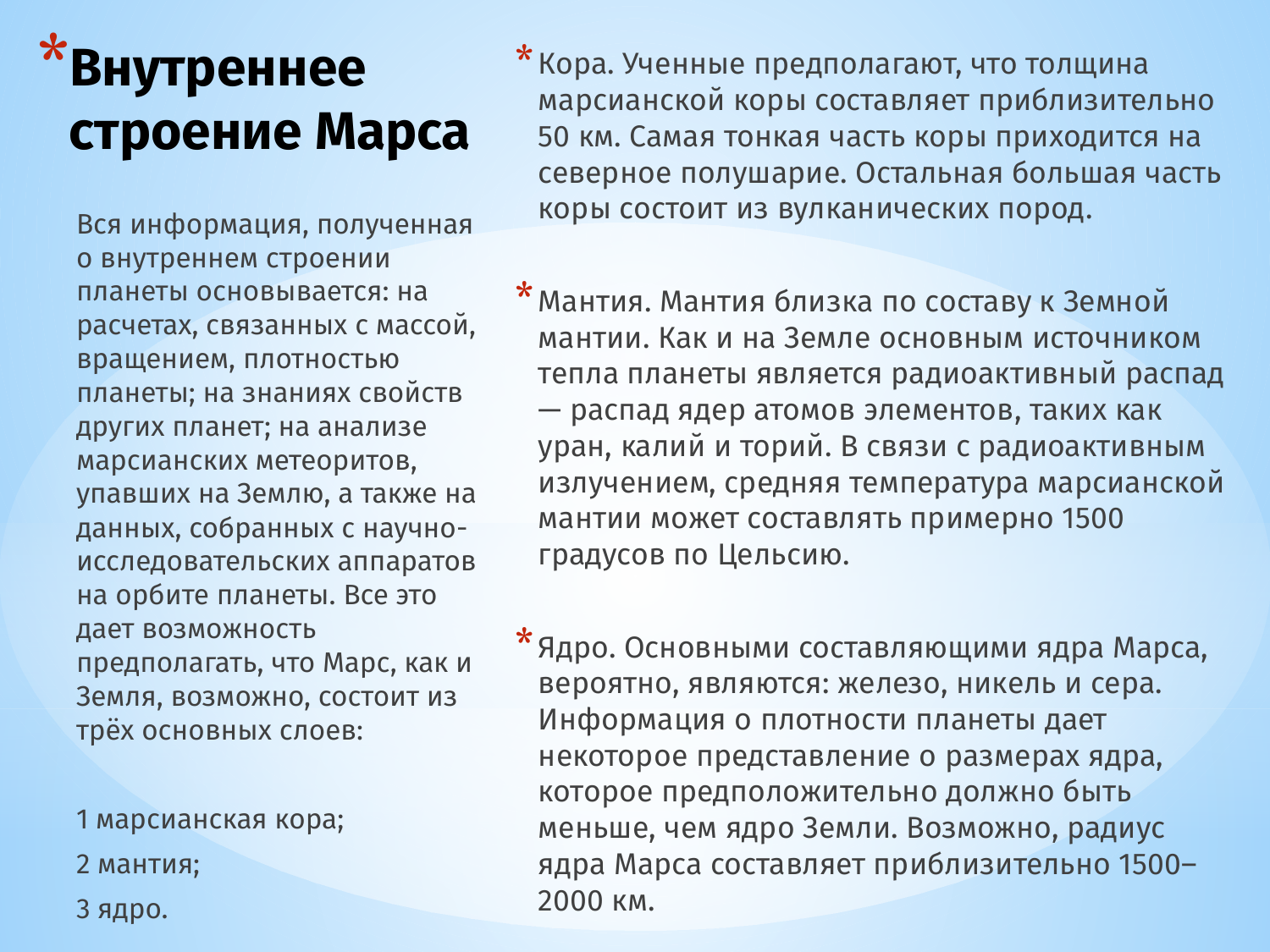

# Внутреннее строение Марса
Кора. Ученные предполагают, что толщина марсианской коры составляет приблизительно 50 км. Самая тонкая часть коры приходится на северное полушарие. Остальная большая часть коры состоит из вулканических пород.

Мантия. Мантия близка по составу к Земной мантии. Как и на Земле основным источником тепла планеты является радиоактивный распад — распад ядер атомов элементов, таких как уран, калий и торий. В связи с радиоактивным излучением, средняя температура марсианской мантии может составлять примерно 1500 градусов по Цельсию.

Ядро. Основными составляющими ядра Марса, вероятно, являются: железо, никель и сера. Информация о плотности планеты дает некоторое представление о размерах ядра, которое предположительно должно быть меньше, чем ядро Земли. Возможно, радиус ядра Марса составляет приблизительно 1500–2000 км.

Вся информация, полученная о внутреннем строении планеты основывается: на расчетах, связанных с массой, вращением, плотностью планеты; на знаниях свойств других планет; на анализе марсианских метеоритов, упавших на Землю, а также на данных, собранных с научно-исследовательских аппаратов на орбите планеты. Все это дает возможность предполагать, что Марс, как и Земля, возможно, состоит из трёх основных слоев:

1 марсианская кора;
2 мантия;
3 ядро.